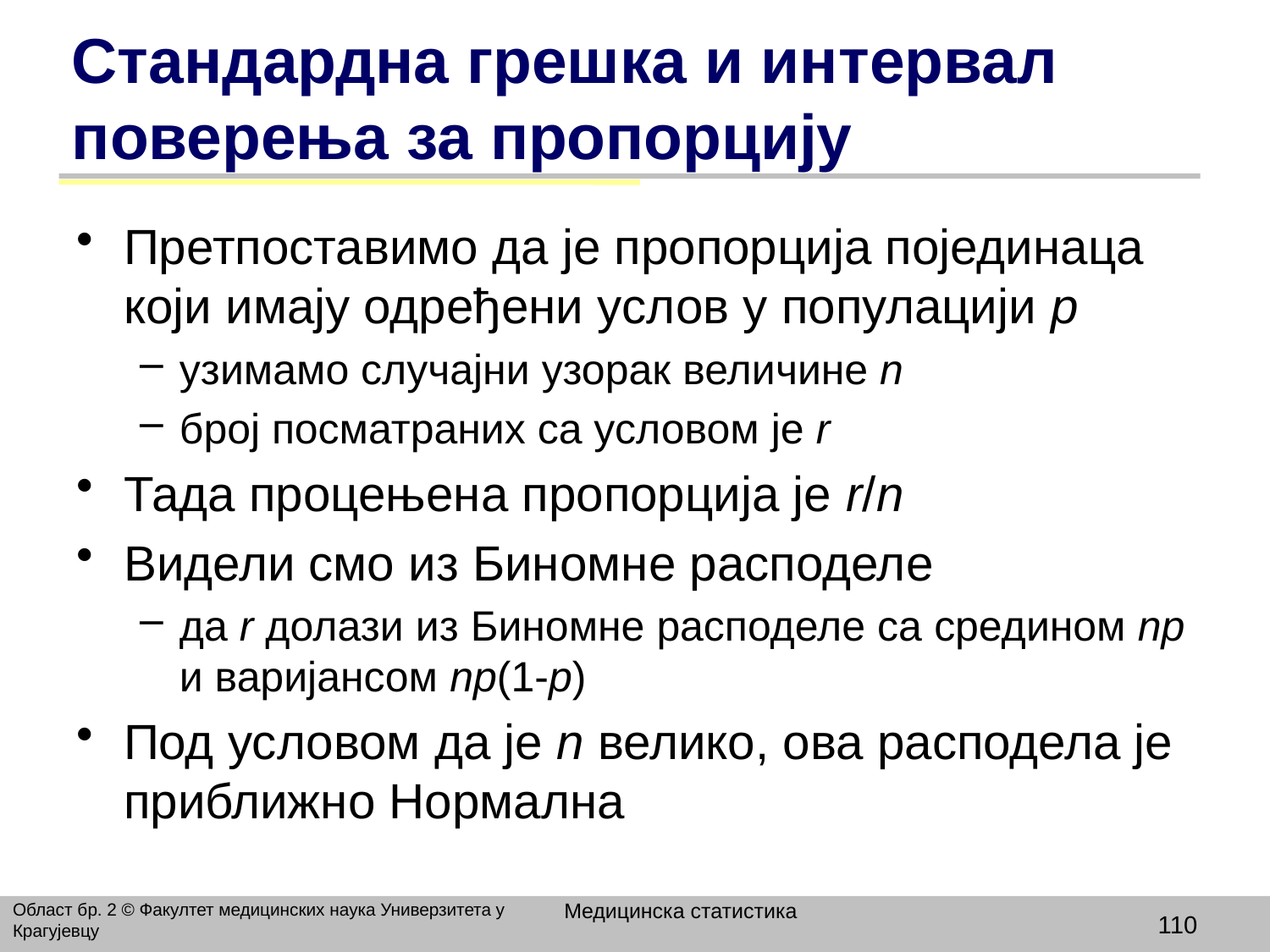

# Стандардна грешка и интервал поверења за пропорцију
Претпоставимо да је пропорција појединаца који имају одређени услов у популацији p
узимамо случајни узорак величине n
број посматраних са условом је r
Тада процењена пропорција је r/n
Видели смо из Биномне расподеле
да r долази из Биномне расподеле са средином np и варијансом np(1-p)
Под условом да је n велико, ова расподела је приближно Нормална
Медицинска статистика
Област бр. 2 © Факултет медицинских наука Универзитета у Крагујевцу
110